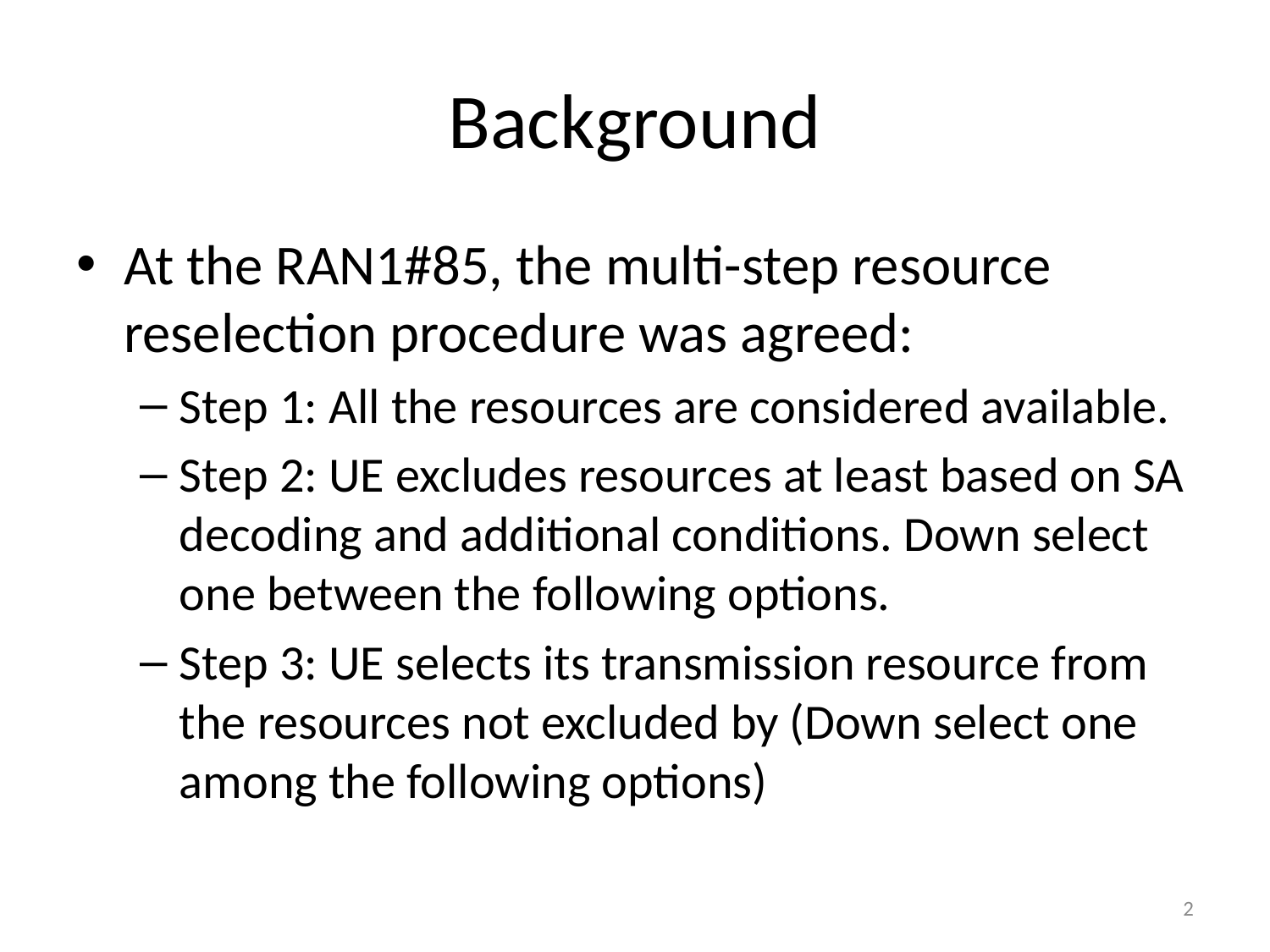

# Background
At the RAN1#85, the multi-step resource reselection procedure was agreed:
Step 1: All the resources are considered available.
Step 2: UE excludes resources at least based on SA decoding and additional conditions. Down select one between the following options.
Step 3: UE selects its transmission resource from the resources not excluded by (Down select one among the following options)

2